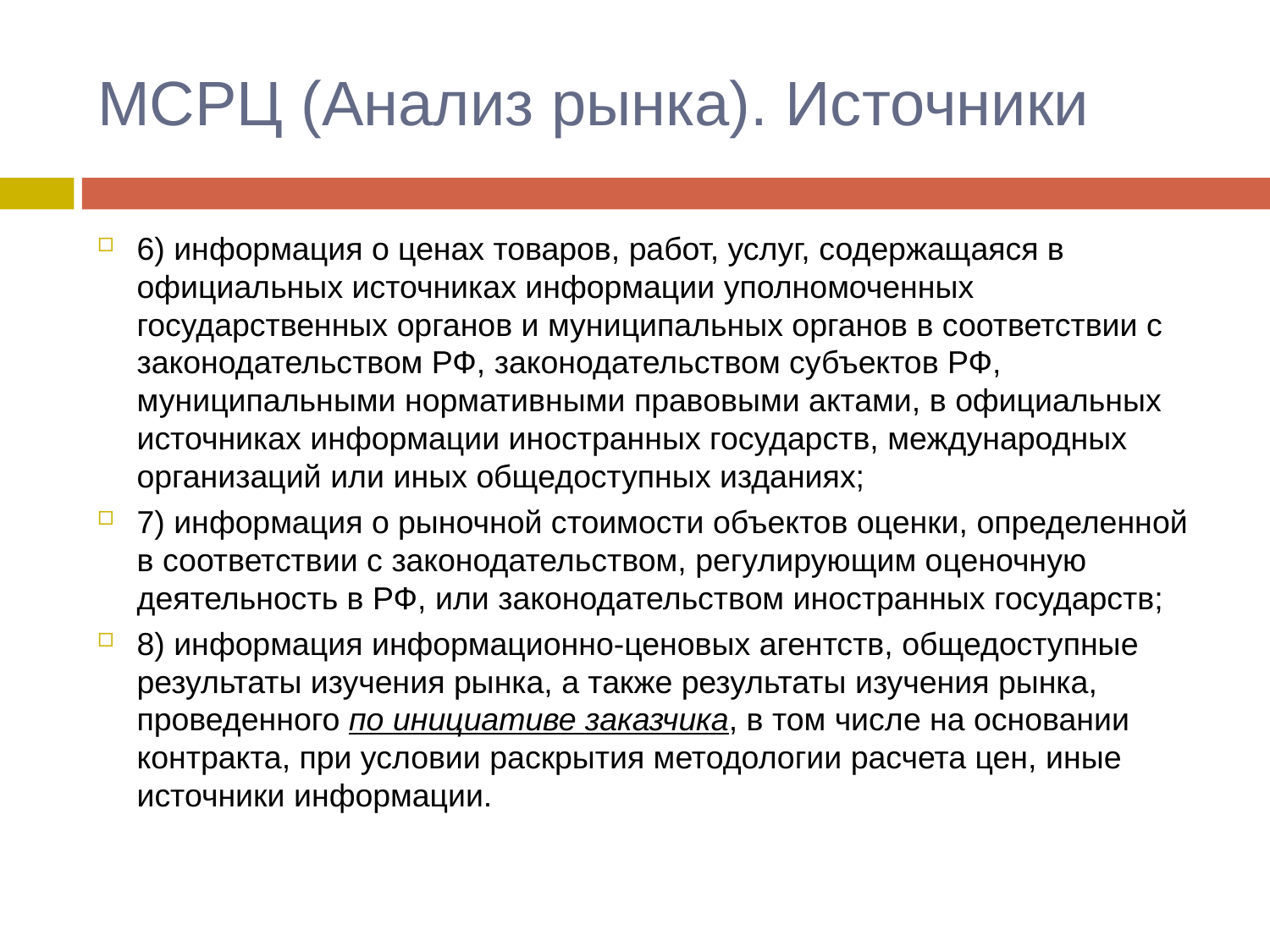

# МСРЦ (Анализ рынка). Источники
6) информация о ценах товаров, работ, услуг, содержащаяся в официальных источниках информации уполномоченных государственных органов и муниципальных органов в соответствии с законодательством РФ, законодательством субъектов РФ, муниципальными нормативными правовыми актами, в официальных источниках информации иностранных государств, международных организаций или иных общедоступных изданиях;
7) информация о рыночной стоимости объектов оценки, определенной в соответствии с законодательством, регулирующим оценочную деятельность в РФ, или законодательством иностранных государств;
8) информация информационно-ценовых агентств, общедоступные результаты изучения рынка, а также результаты изучения рынка, проведенного по инициативе заказчика, в том числе на основании контракта, при условии раскрытия методологии расчета цен, иные источники информации.